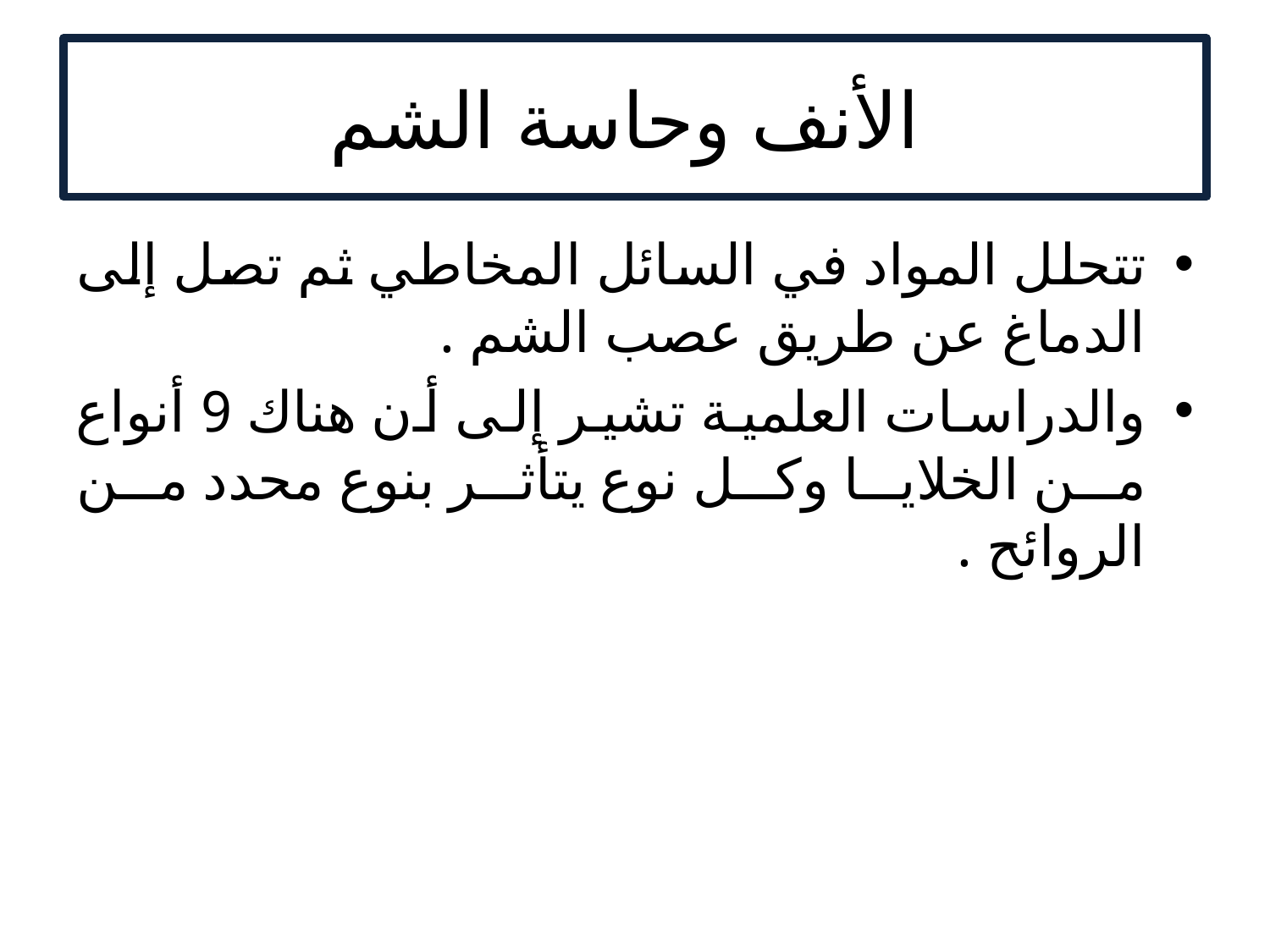

# الأنف وحاسة الشم
تتحلل المواد في السائل المخاطي ثم تصل إلى الدماغ عن طريق عصب الشم .
والدراسات العلمية تشير إلى أن هناك 9 أنواع من الخلايا وكل نوع يتأثر بنوع محدد من الروائح .